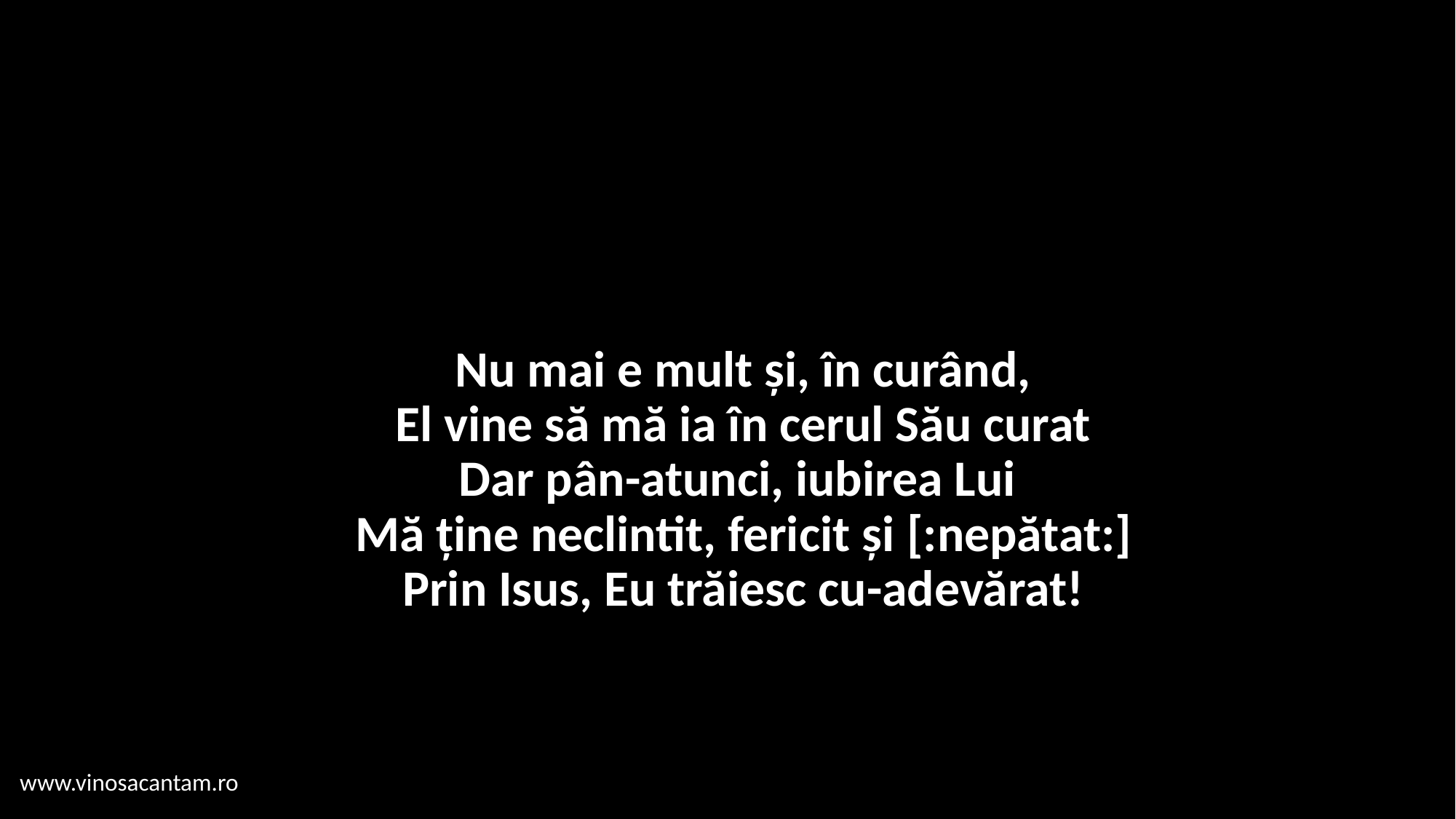

# Nu mai e mult și, în curând, El vine să mă ia în cerul Său curat Dar pân-atunci, iubirea Lui Mă ține neclintit, fericit și [:nepătat:] Prin Isus, Eu trăiesc cu-adevărat!
www.vinosacantam.ro